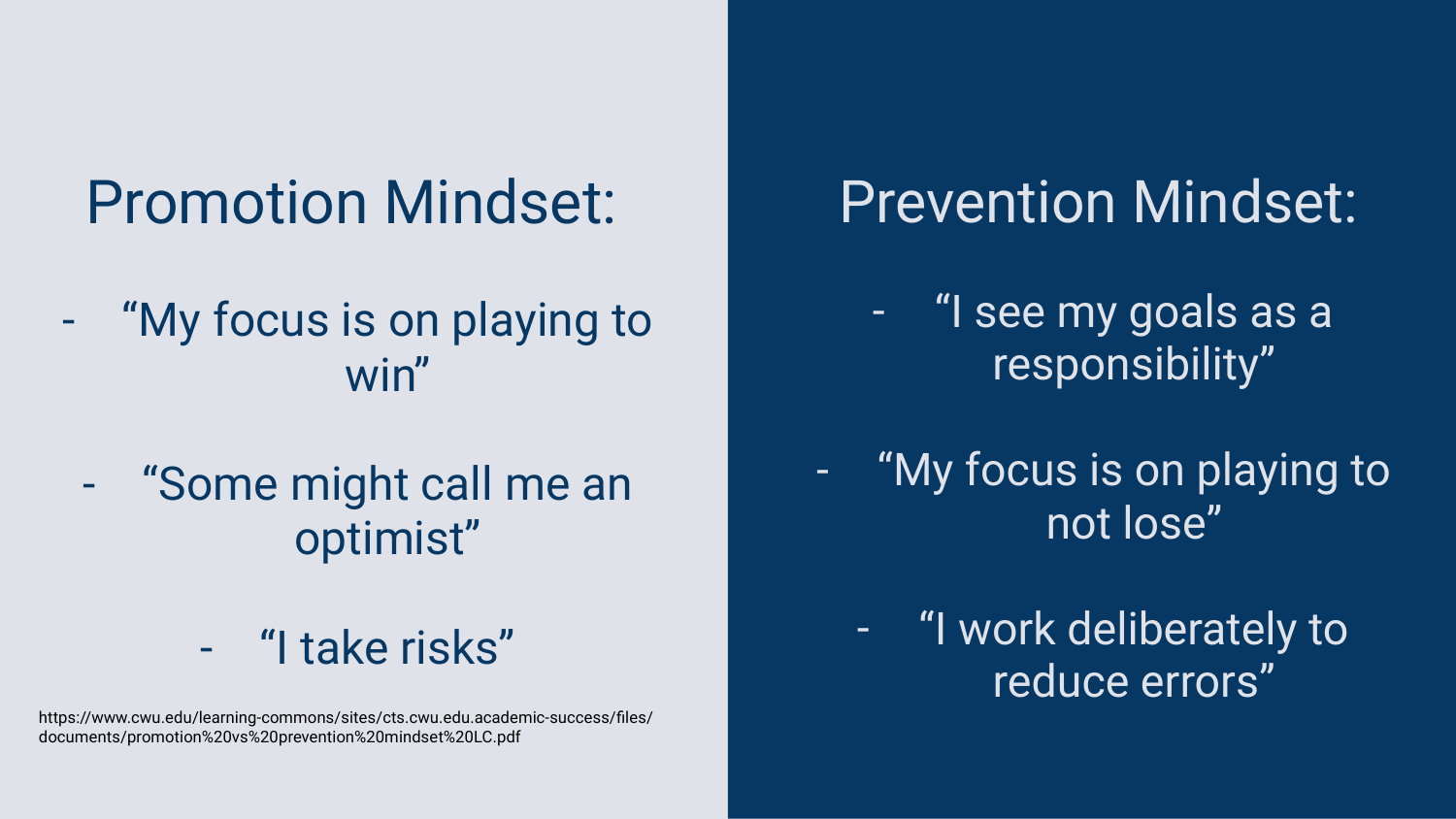

Promotion Mindset:

“My focus is on playing to win”

“Some might call me an optimist”

“I take risks”

Prevention Mindset:

“I see my goals as a responsibility”

“My focus is on playing to not lose”

“I work deliberately to reduce errors”
https://www.cwu.edu/learning-commons/sites/cts.cwu.edu.academic-success/files/documents/promotion%20vs%20prevention%20mindset%20LC.pdf